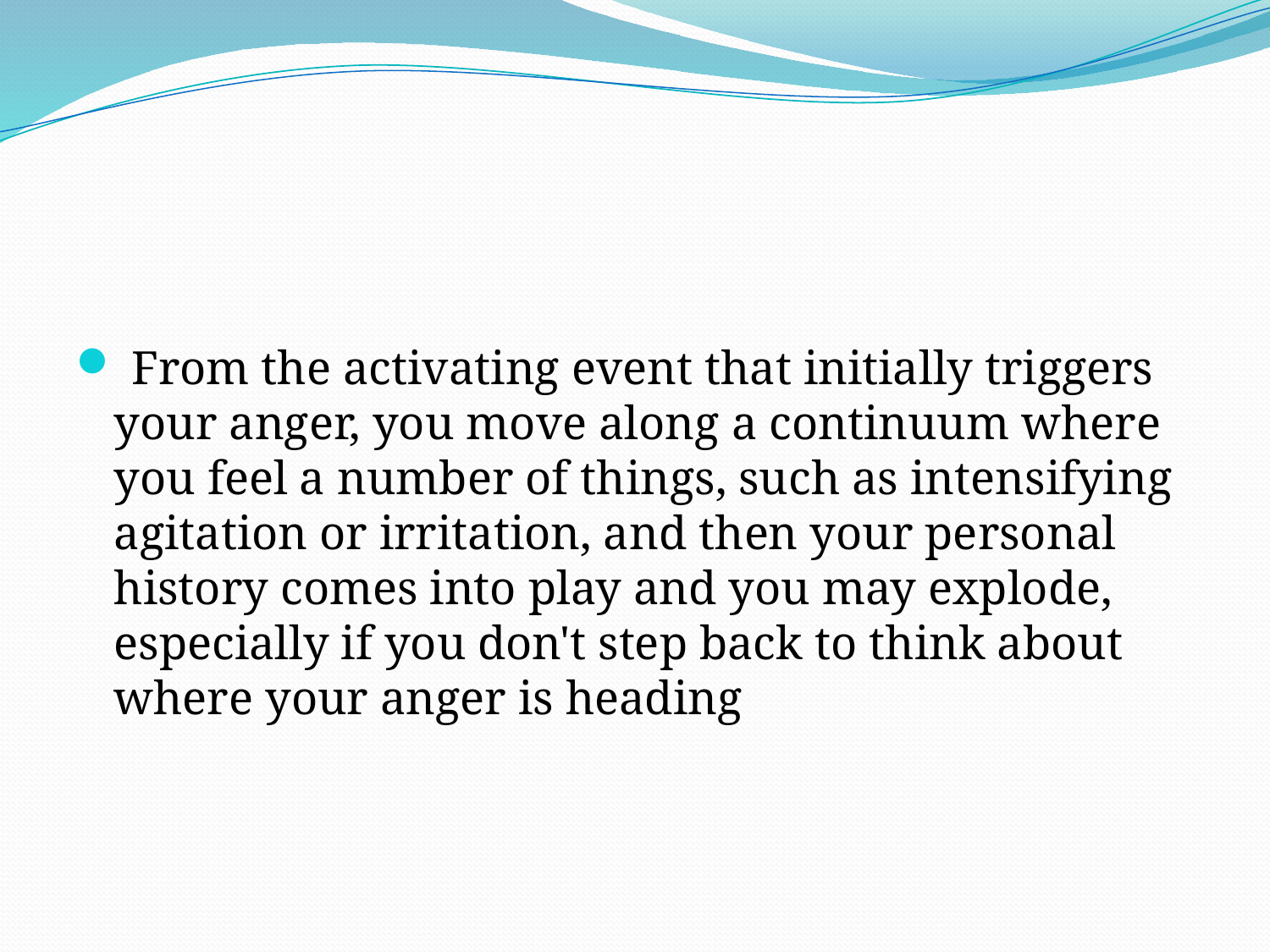

#

 From the activating event that initially triggers your anger, you move along a continuum where you feel a number of things, such as intensifying agitation or irritation, and then your personal history comes into play and you may explode, especially if you don't step back to think about where your anger is heading